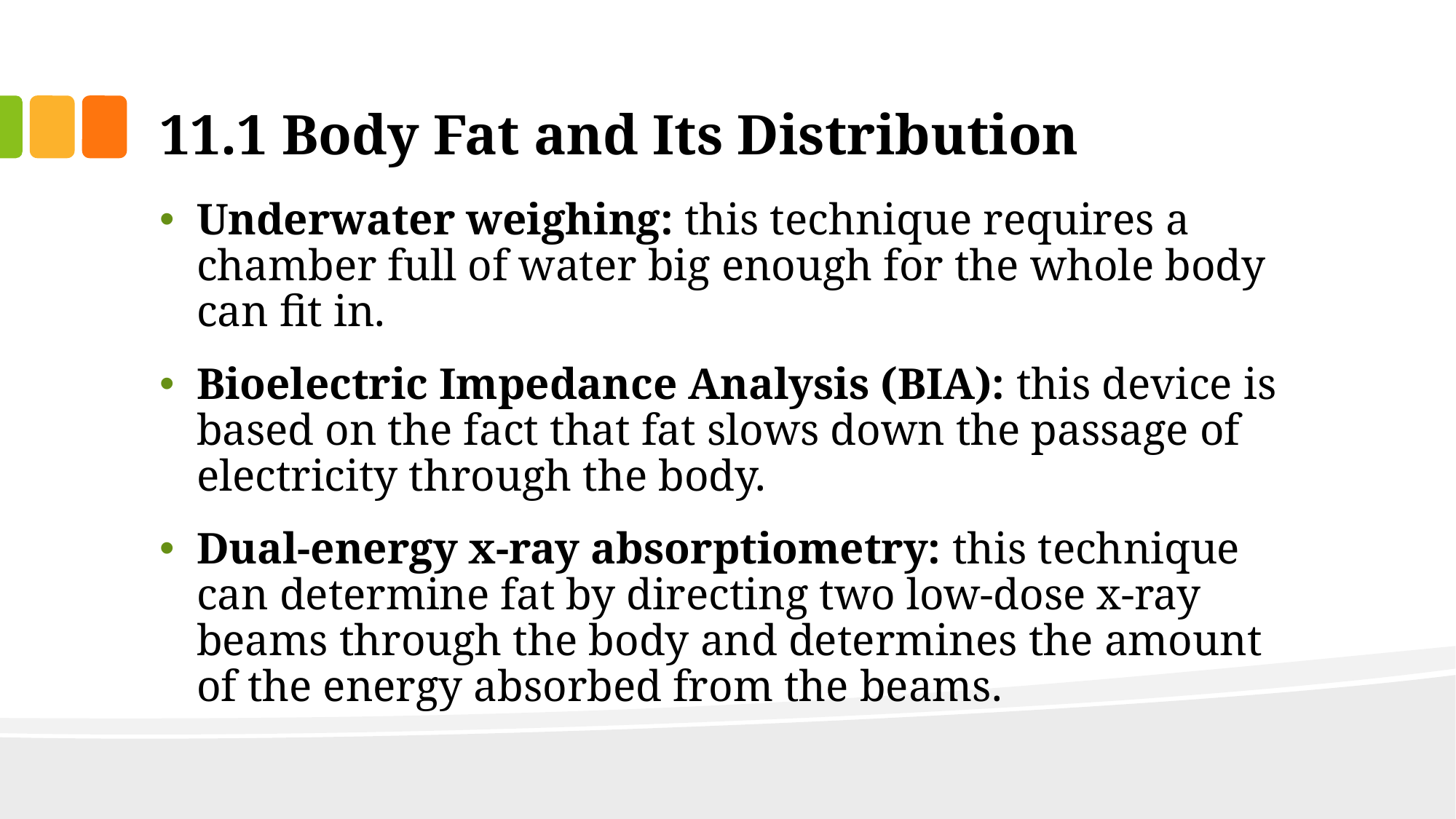

# 11.1 Body Fat and Its Distribution
Underwater weighing: this technique requires a chamber full of water big enough for the whole body can fit in.
Bioelectric Impedance Analysis (BIA): this device is based on the fact that fat slows down the passage of electricity through the body.
Dual-energy x-ray absorptiometry: this technique can determine fat by directing two low-dose x-ray beams through the body and determines the amount of the energy absorbed from the beams.